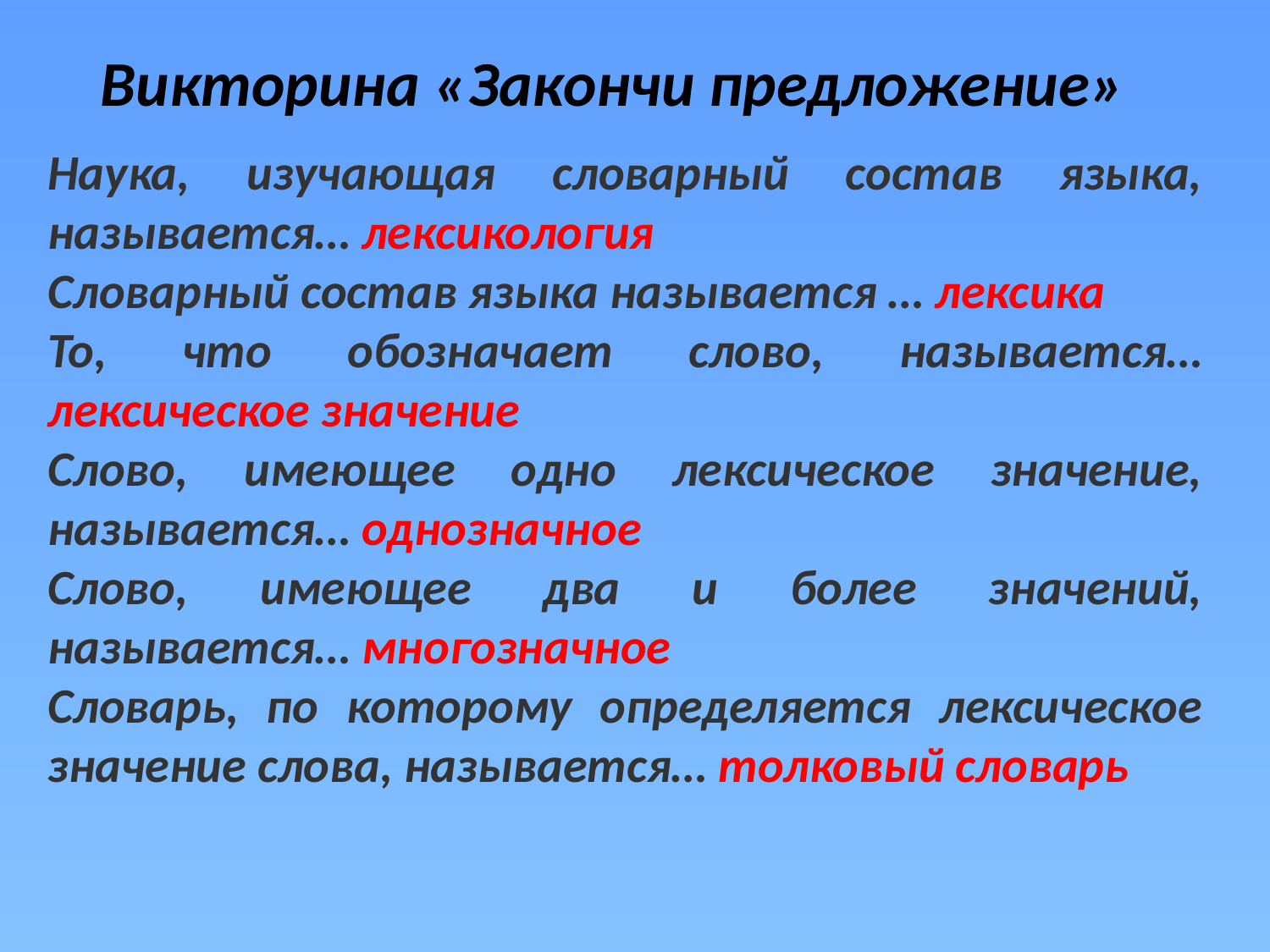

Викторина «Закончи предложение»
Наука, изучающая словарный состав языка, называется… лексикология
Словарный состав языка называется … лексика
То, что обозначает слово, называется… лексическое значение
Слово, имеющее одно лексическое значение, называется… однозначное
Слово, имеющее два и более значений, называется… многозначное
Словарь, по которому определяется лексическое значение слова, называется… толковый словарь